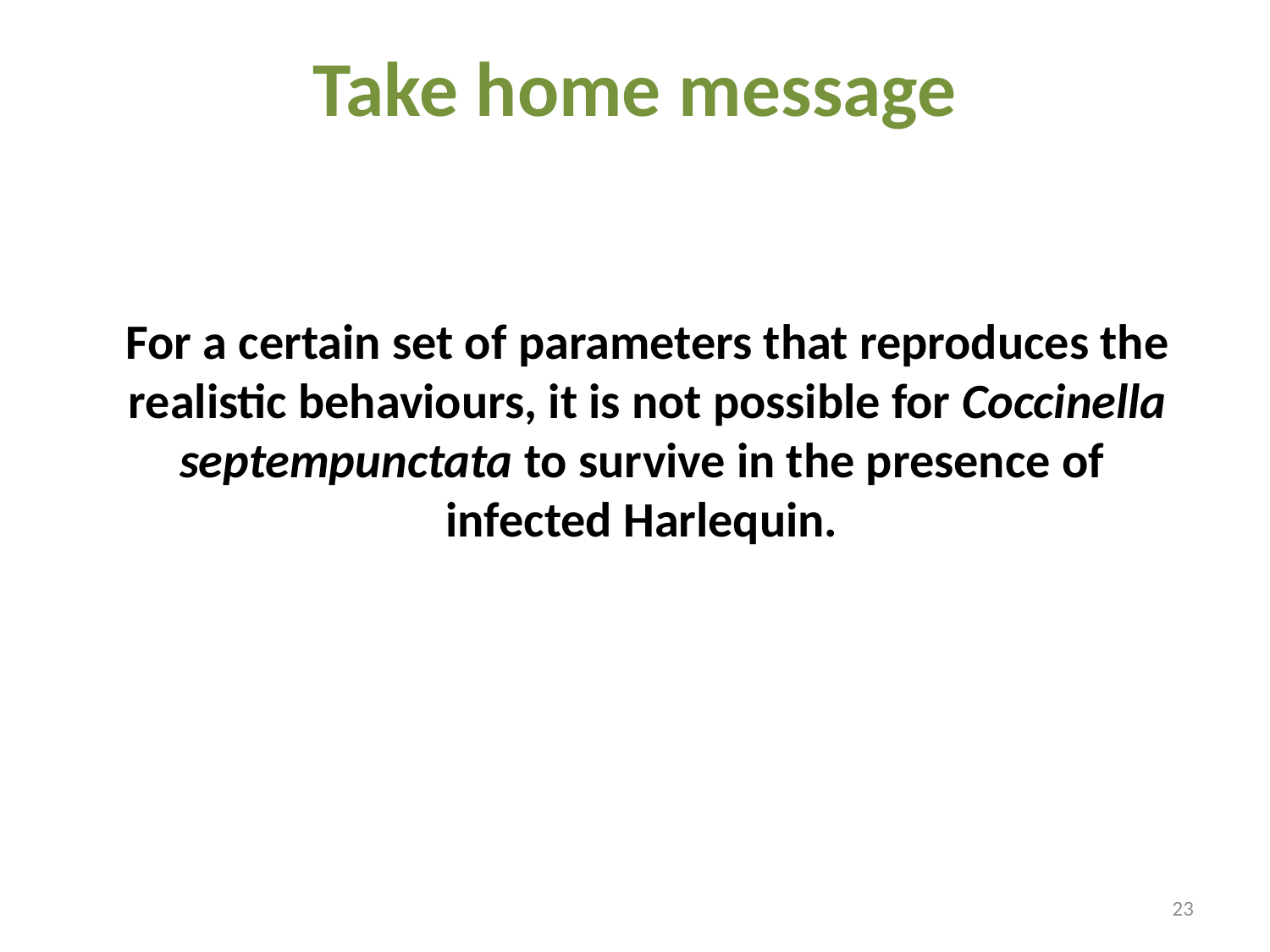

# Take home message
For a certain set of parameters that reproduces the realistic behaviours, it is not possible for Coccinella septempunctata to survive in the presence of
infected Harlequin.

23